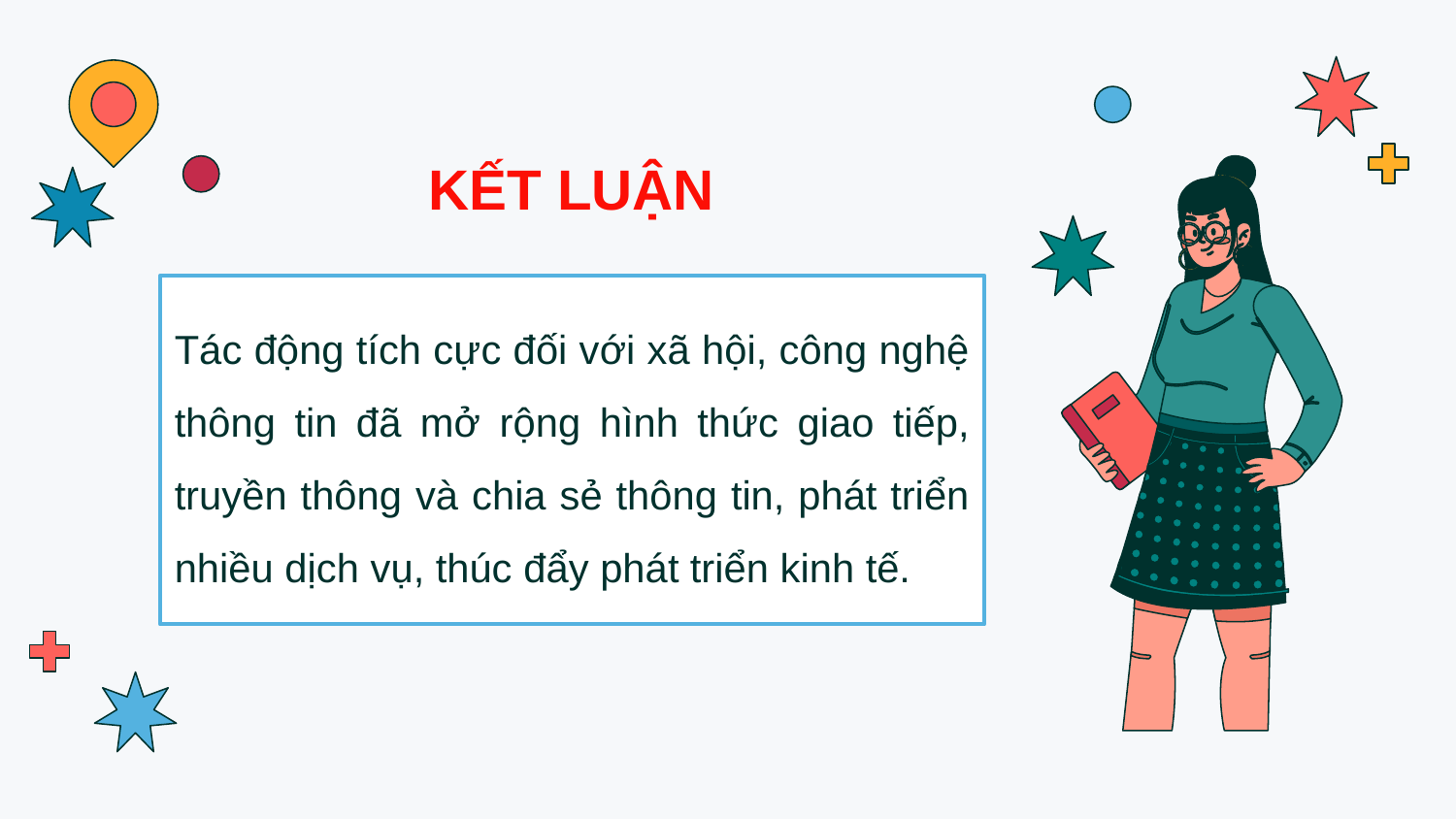

# KẾT LUẬN

Tác động tích cực đối với xã hội, công nghệ thông tin đã mở rộng hình thức giao tiếp, truyền thông và chia sẻ thông tin, phát triển nhiều dịch vụ, thúc đẩy phát triển kinh tế.